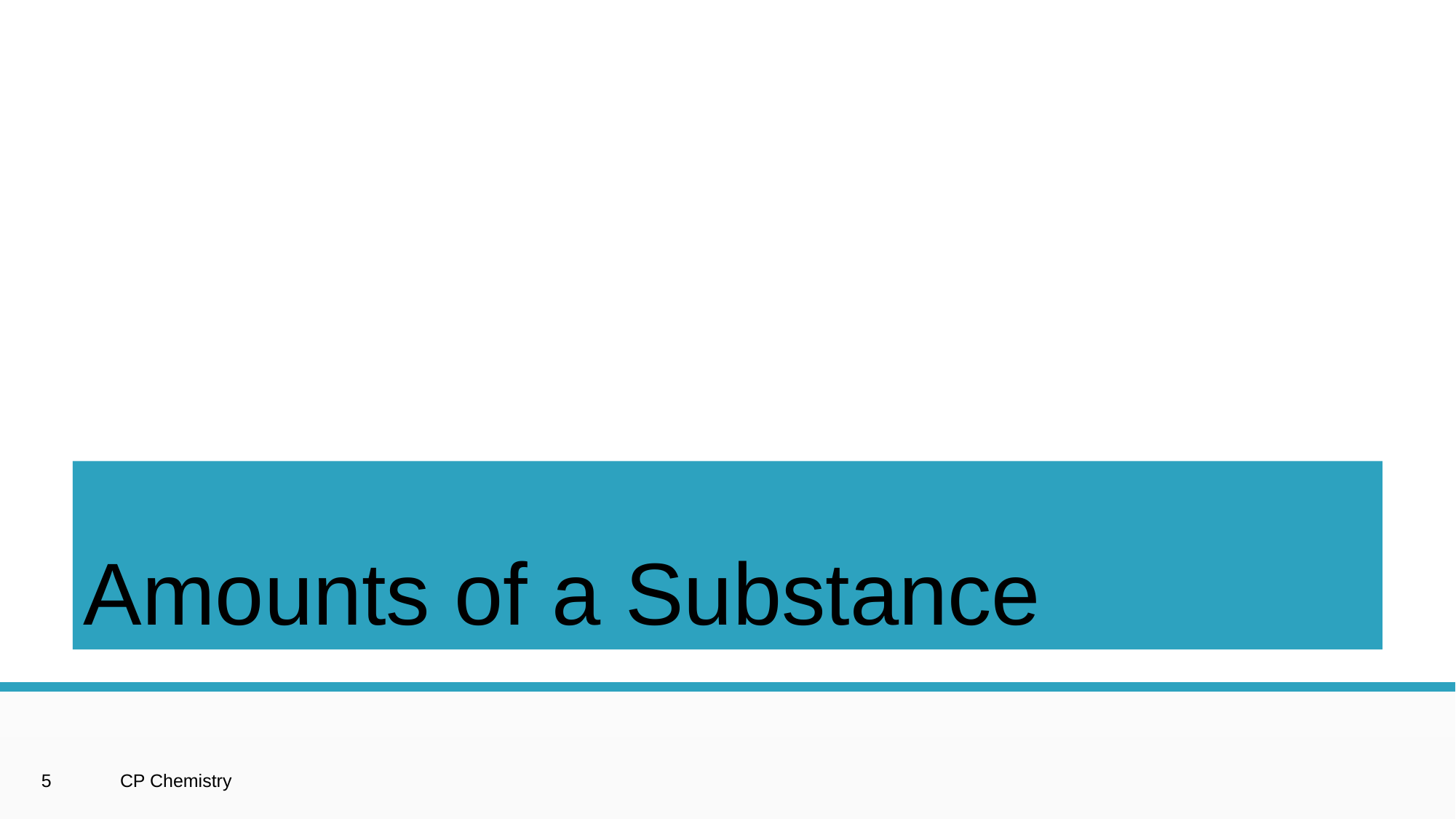

# Amounts of a Substance

	CP Chemistry
5